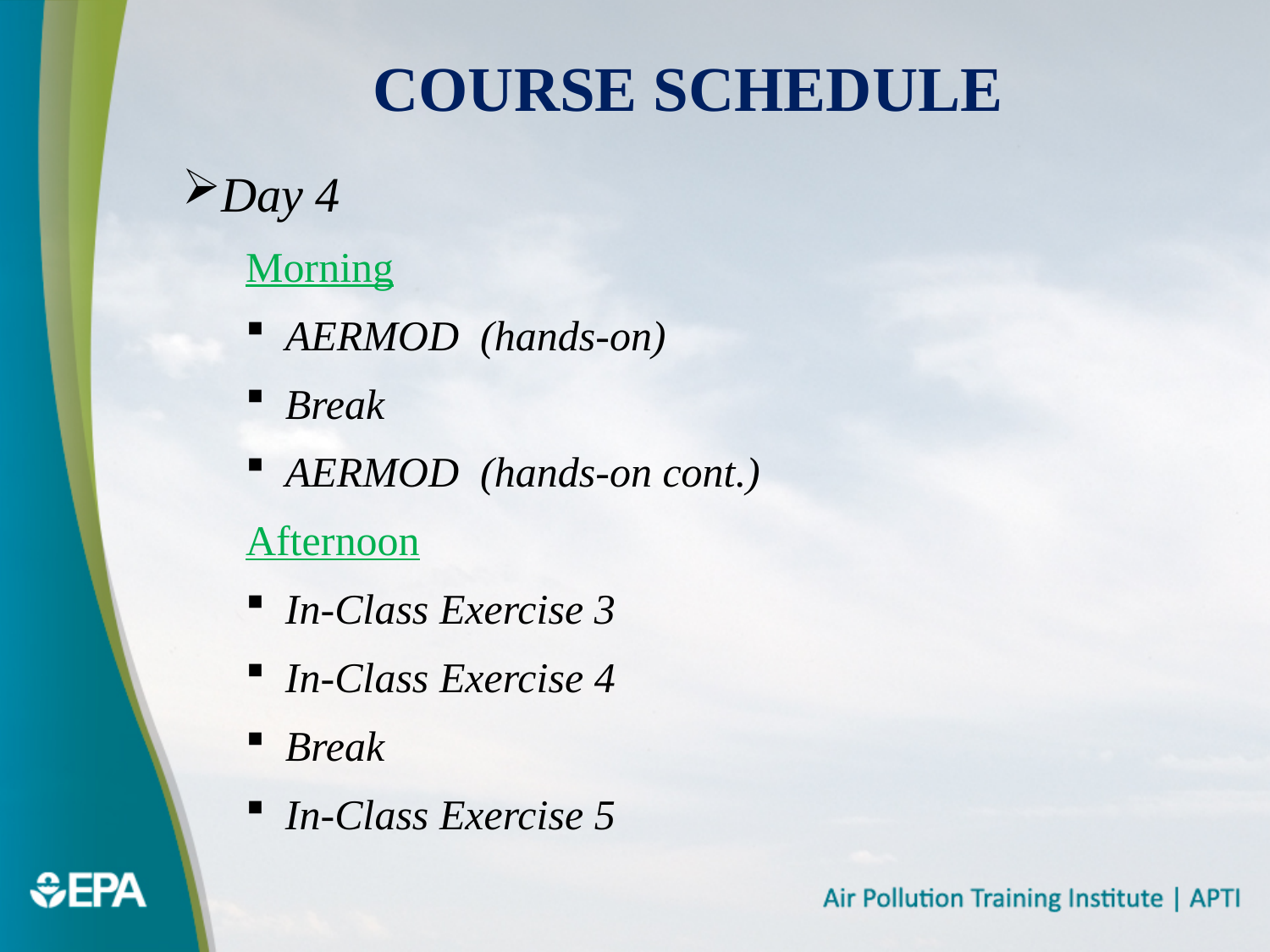

# Course Schedule
Day 4
Morning
AERMOD  (hands-on)
Break
AERMOD  (hands-on cont.)
Afternoon
In-Class Exercise 3
In-Class Exercise 4
Break
In-Class Exercise 5